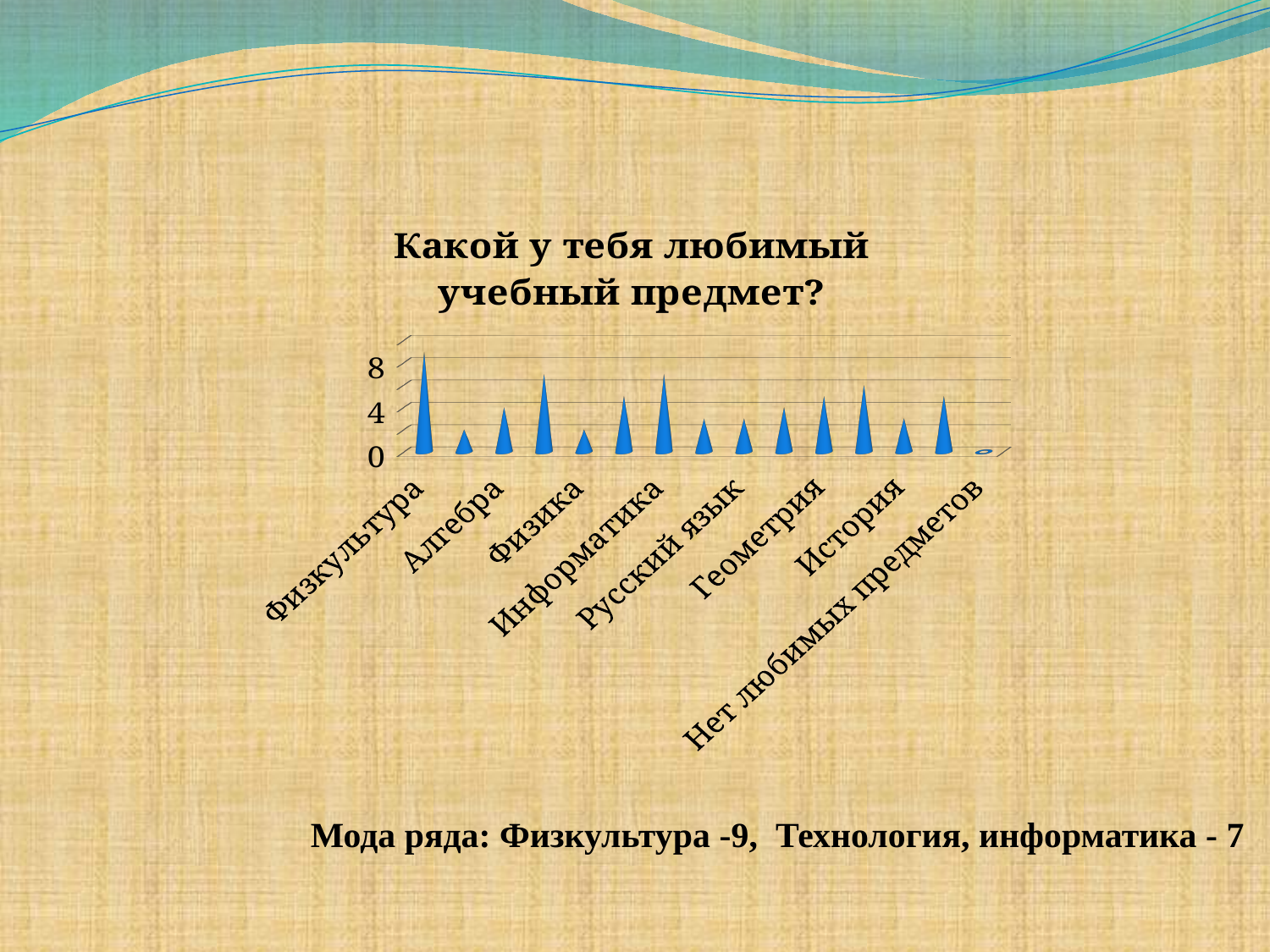

[unsupported chart]

Мода ряда: Физкультура -9,  Технология, информатика - 7